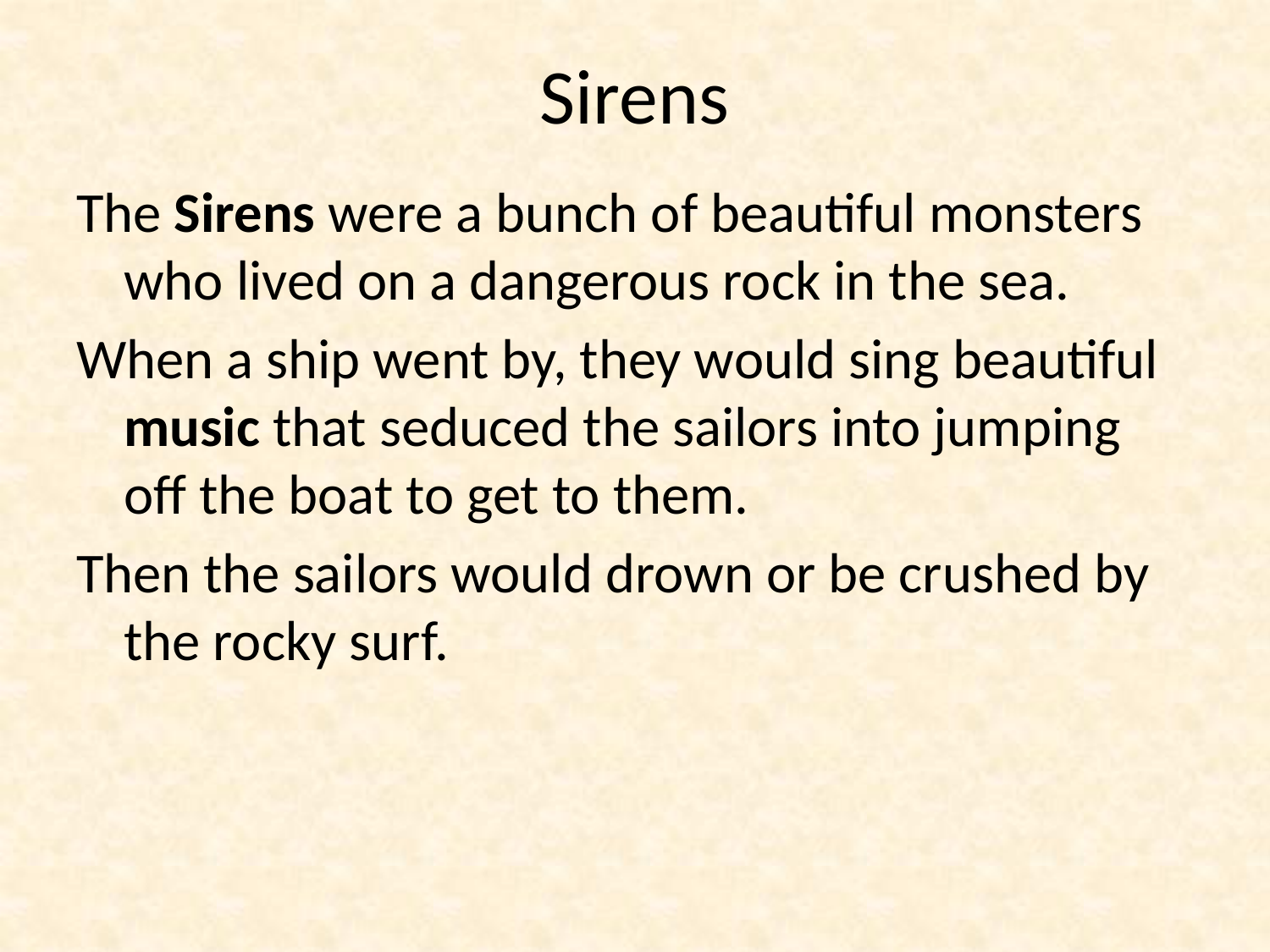

# Sirens
The Sirens were a bunch of beautiful monsters who lived on a dangerous rock in the sea.
When a ship went by, they would sing beautiful music that seduced the sailors into jumping off the boat to get to them.
Then the sailors would drown or be crushed by the rocky surf.